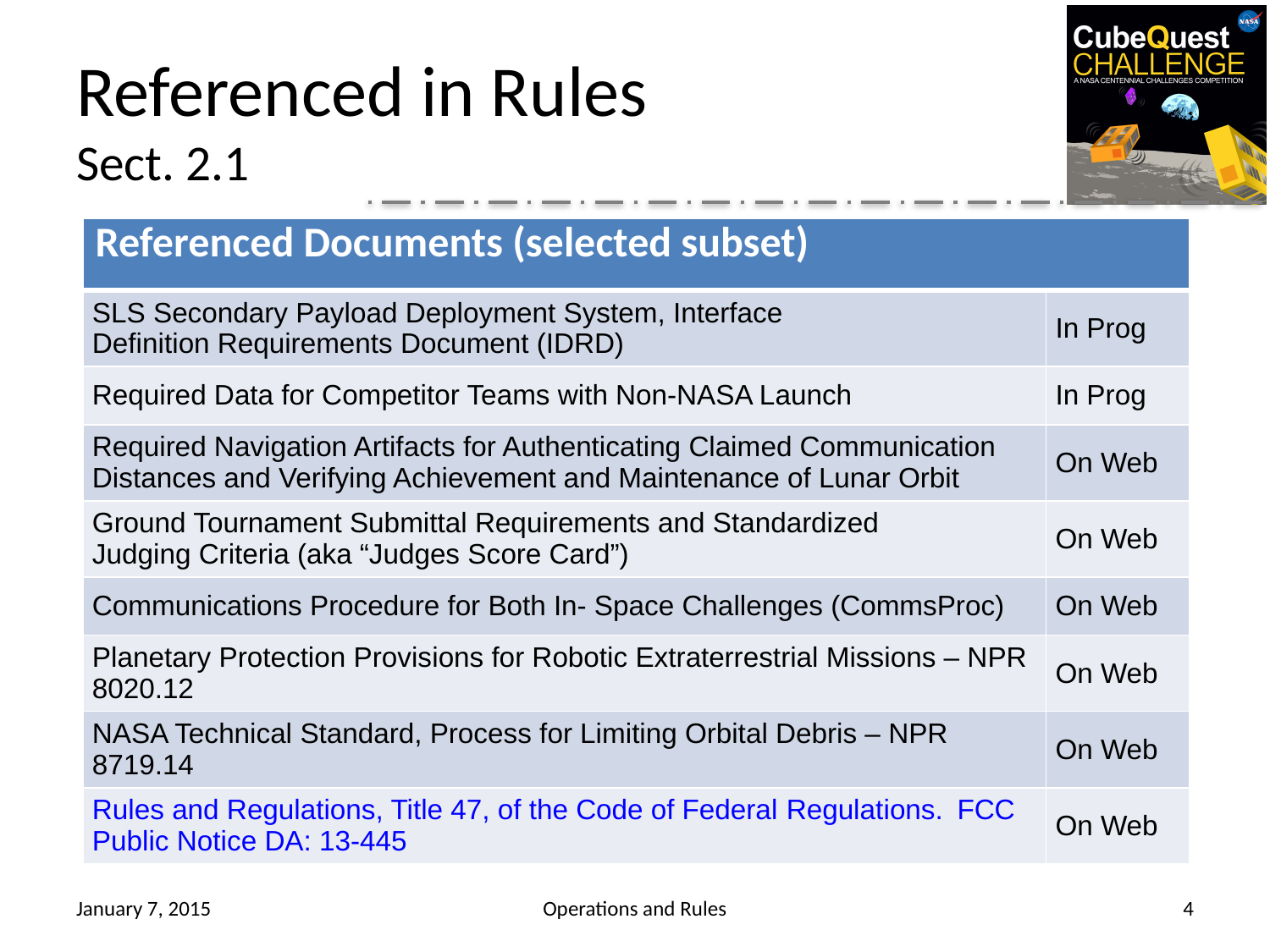

# Referenced in Rules Sect. 2.1
| Referenced Documents (selected subset) |  |
| --- | --- |
| SLS Secondary Payload Deployment System, Interface Definition Requirements Document (IDRD) | In Prog |
| Required Data for Competitor Teams with Non-NASA Launch | In Prog |
| Required Navigation Artifacts for Authenticating Claimed Communication Distances and Verifying Achievement and Maintenance of Lunar Orbit | On Web |
| Ground Tournament Submittal Requirements and Standardized Judging Criteria (aka “Judges Score Card”) | On Web |
| Communications Procedure for Both In- Space Challenges (CommsProc) | On Web |
| Planetary Protection Provisions for Robotic Extraterrestrial Missions – NPR 8020.12 | On Web |
| NASA Technical Standard, Process for Limiting Orbital Debris – NPR 8719.14 | On Web |
| Rules and Regulations, Title 47, of the Code of Federal Regulations. FCC Public Notice DA: 13-445 | On Web |
January 7, 2015
Operations and Rules
4